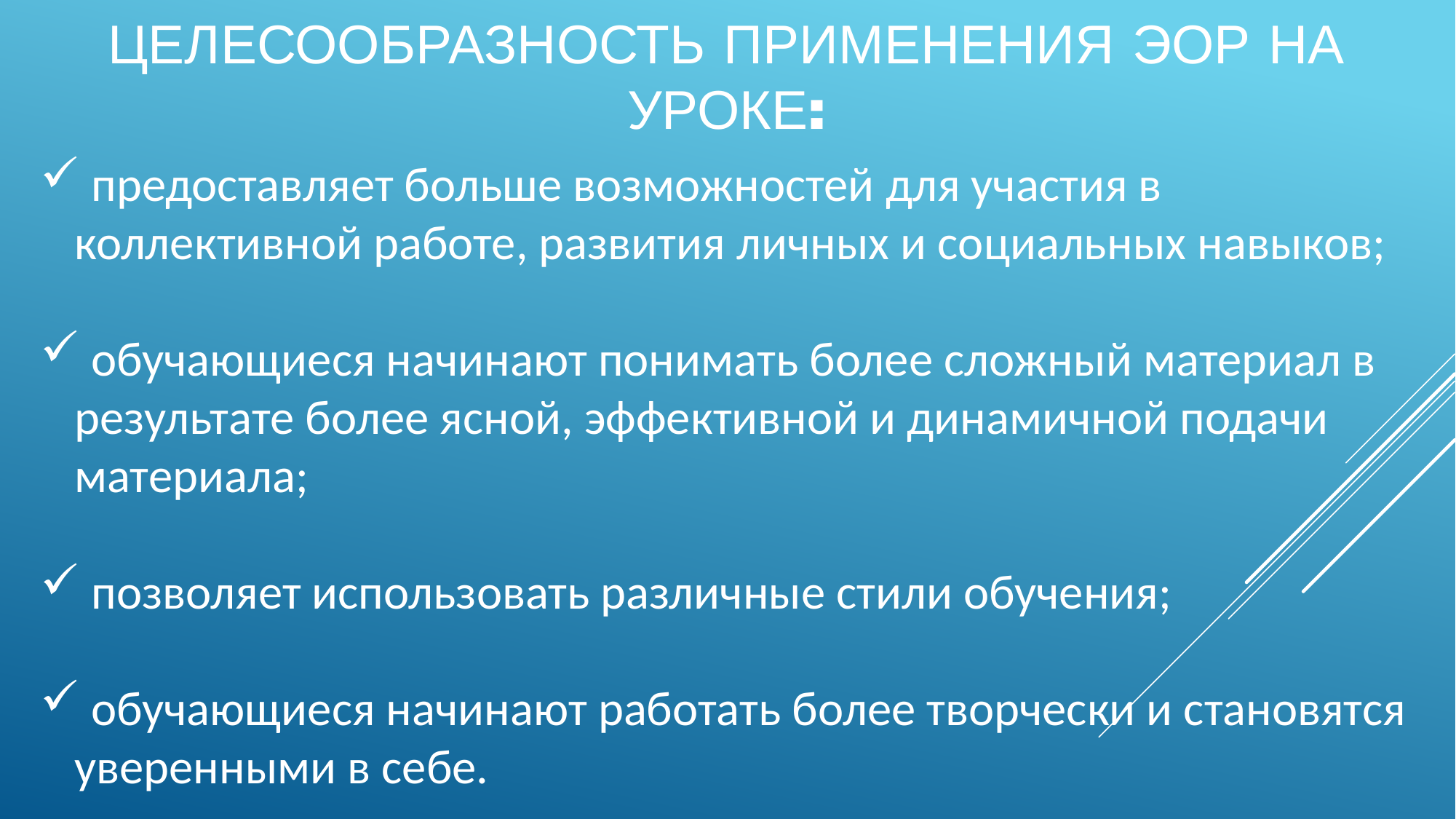

# Целесообразность применения ЭОР на уроке:
 предоставляет больше возможностей для участия в коллективной работе, развития личных и социальных навыков;

 обучающиеся начинают понимать более сложный материал в результате более ясной, эффективной и динамичной подачи материала;

 позволяет использовать различные стили обучения;

 обучающиеся начинают работать более творчески и становятся уверенными в себе.